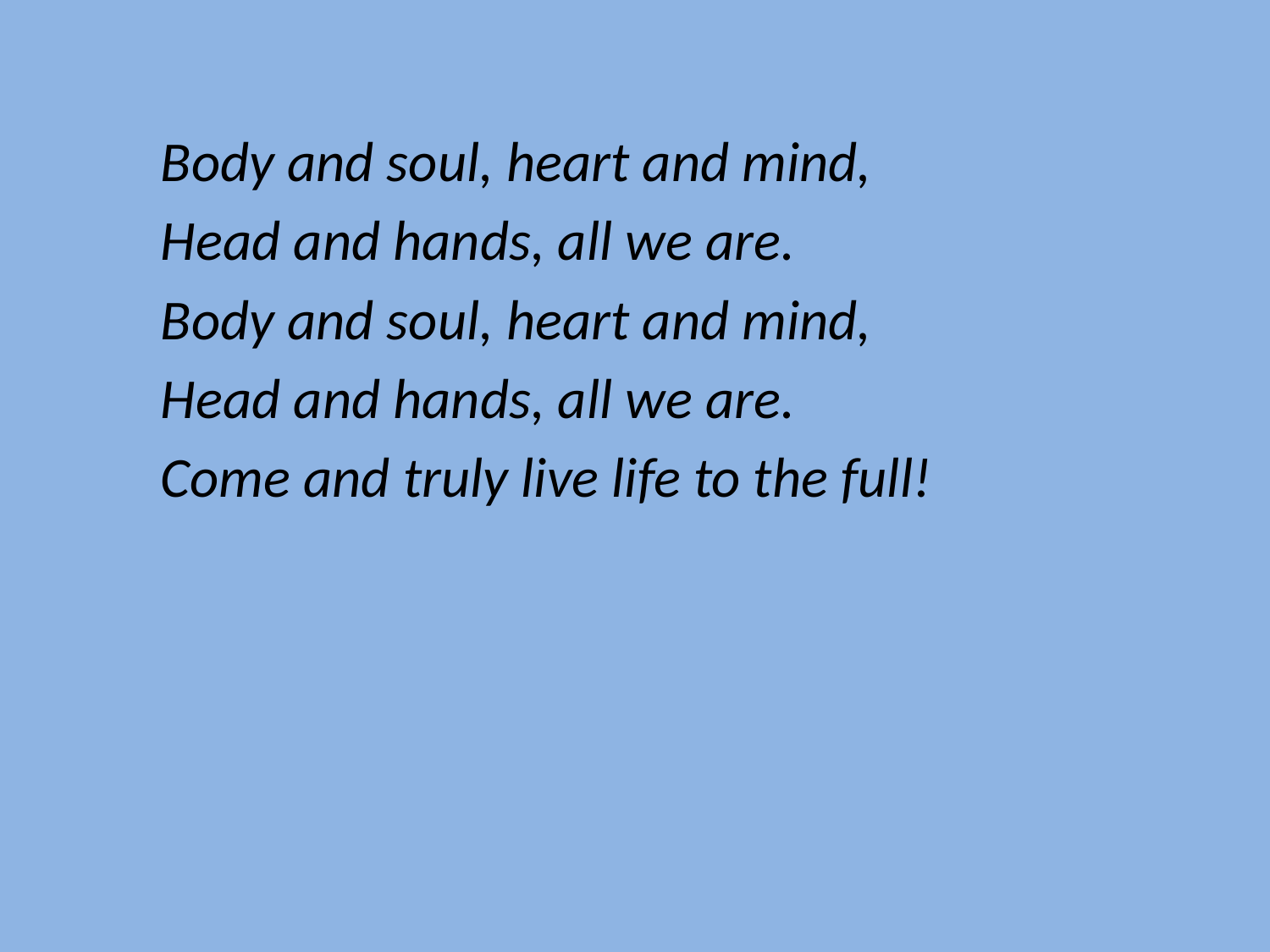

#
Body and soul, heart and mind,
Head and hands, all we are.
Body and soul, heart and mind,
Head and hands, all we are.
Come and truly live life to the full!